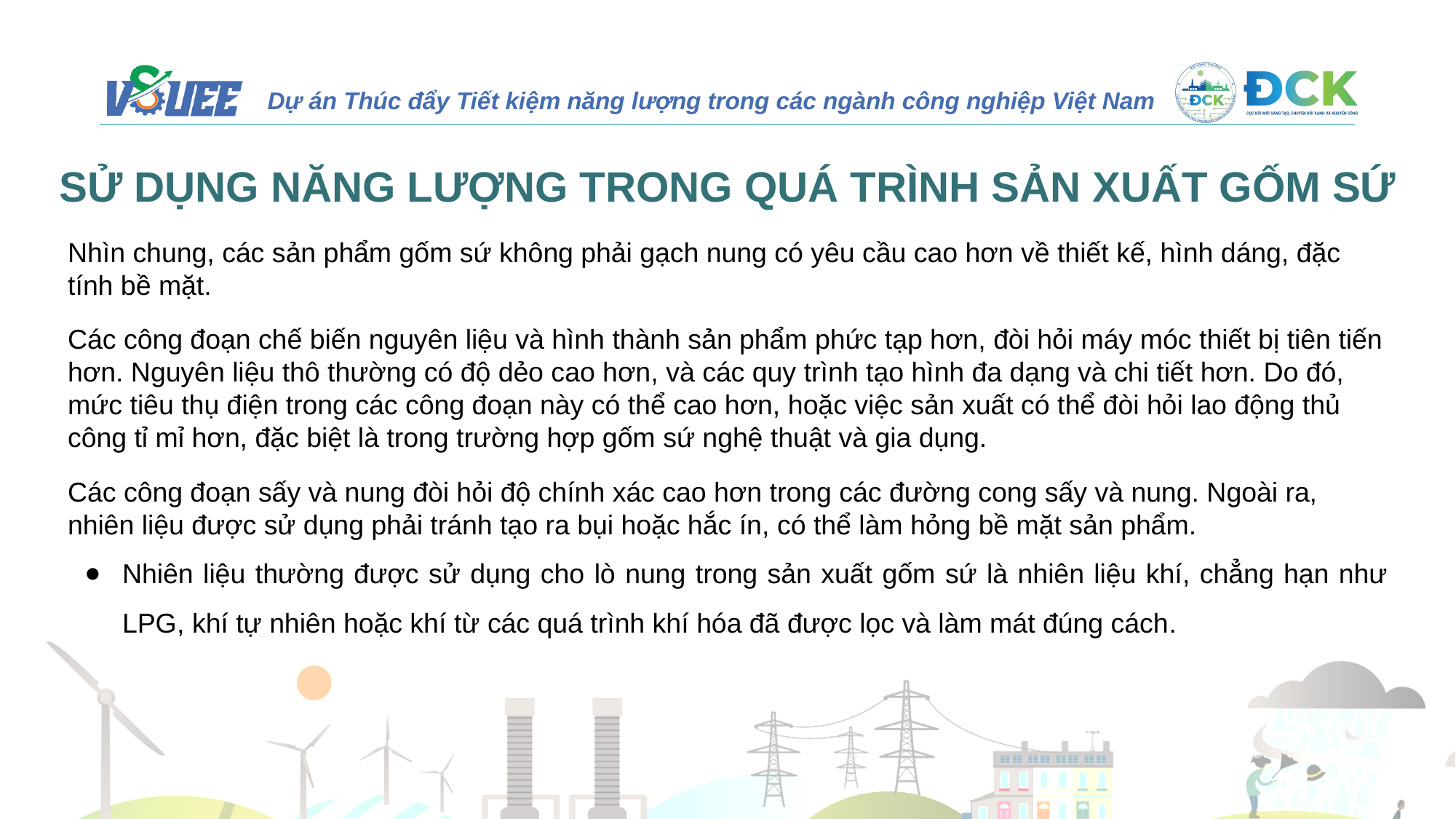

# SỬ DỤNG NĂNG LƯỢNG TRONG QUÁ TRÌNH SẢN XUẤT GỐM SỨ
Nhìn chung, các sản phẩm gốm sứ không phải gạch nung có yêu cầu cao hơn về thiết kế, hình dáng, đặc tính bề mặt.
Các công đoạn chế biến nguyên liệu và hình thành sản phẩm phức tạp hơn, đòi hỏi máy móc thiết bị tiên tiến hơn. Nguyên liệu thô thường có độ dẻo cao hơn, và các quy trình tạo hình đa dạng và chi tiết hơn. Do đó, mức tiêu thụ điện trong các công đoạn này có thể cao hơn, hoặc việc sản xuất có thể đòi hỏi lao động thủ công tỉ mỉ hơn, đặc biệt là trong trường hợp gốm sứ nghệ thuật và gia dụng.
Các công đoạn sấy và nung đòi hỏi độ chính xác cao hơn trong các đường cong sấy và nung. Ngoài ra, nhiên liệu được sử dụng phải tránh tạo ra bụi hoặc hắc ín, có thể làm hỏng bề mặt sản phẩm.
Nhiên liệu thường được sử dụng cho lò nung trong sản xuất gốm sứ là nhiên liệu khí, chẳng hạn như LPG, khí tự nhiên hoặc khí từ các quá trình khí hóa đã được lọc và làm mát đúng cách.